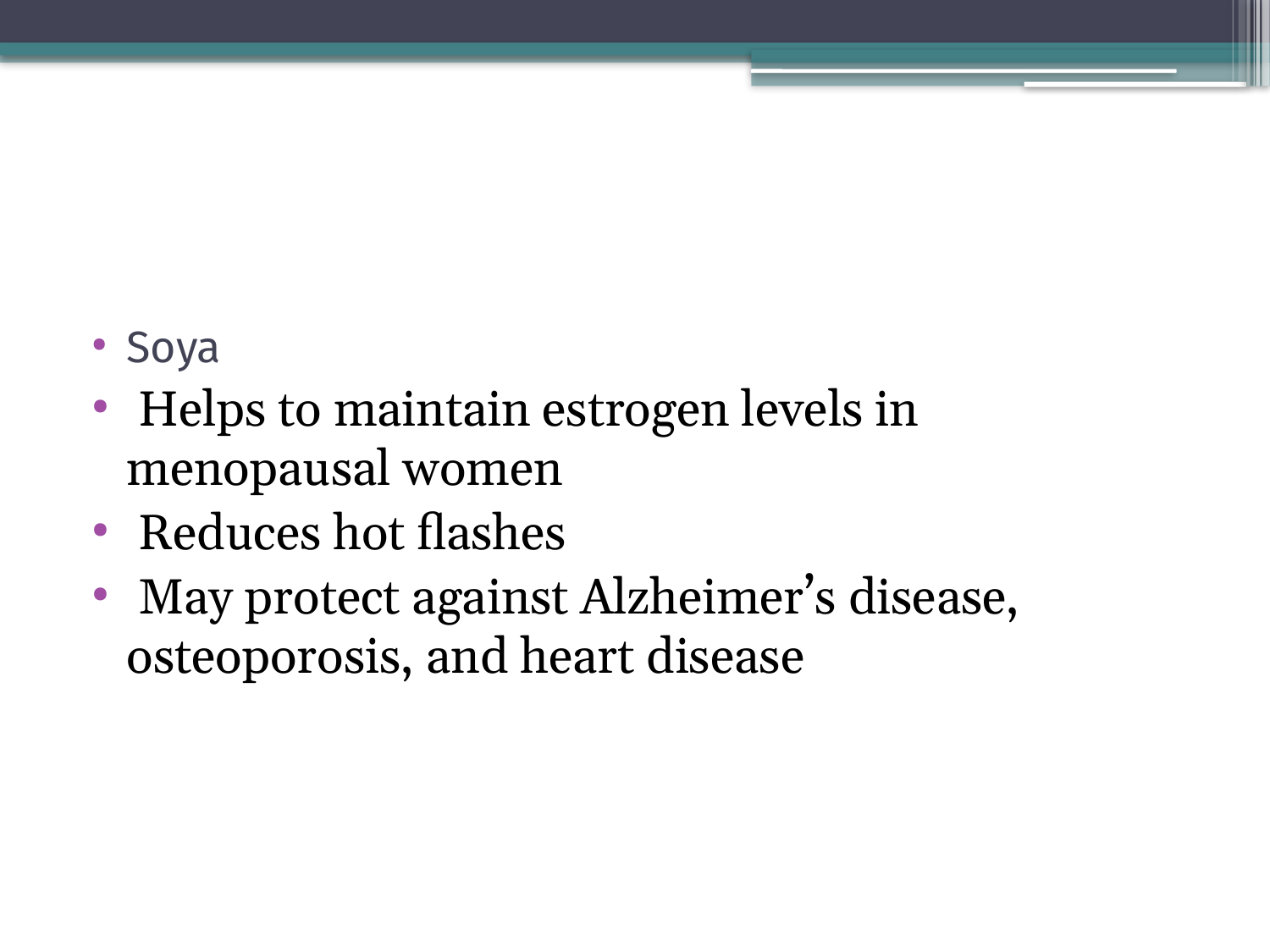

#
Soya
 Helps to maintain estrogen levels in menopausal women
 Reduces hot flashes
 May protect against Alzheimer’s disease, osteoporosis, and heart disease